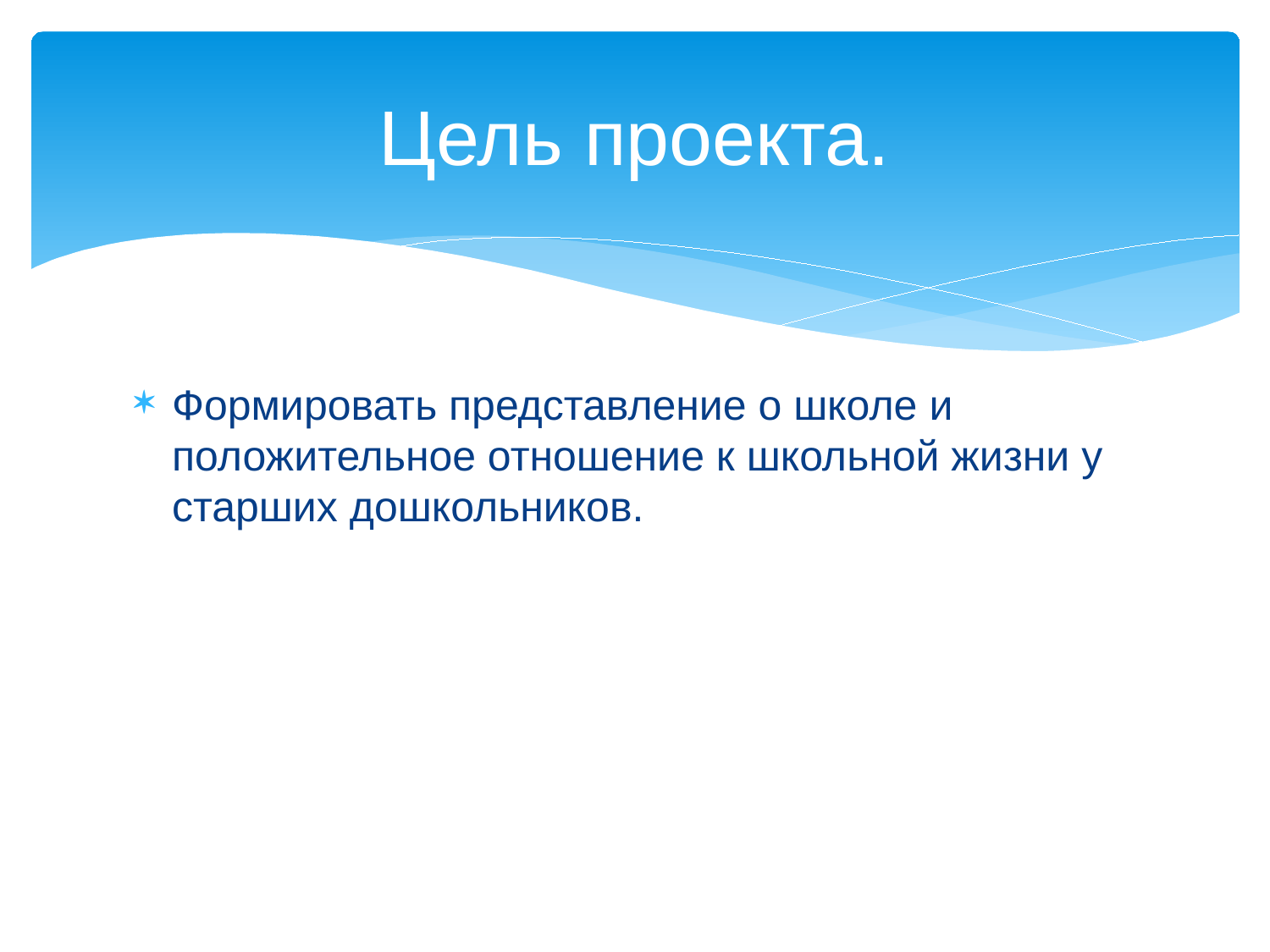

# Цель проекта.
Формировать представление о школе и положительное отношение к школьной жизни у старших дошкольников.